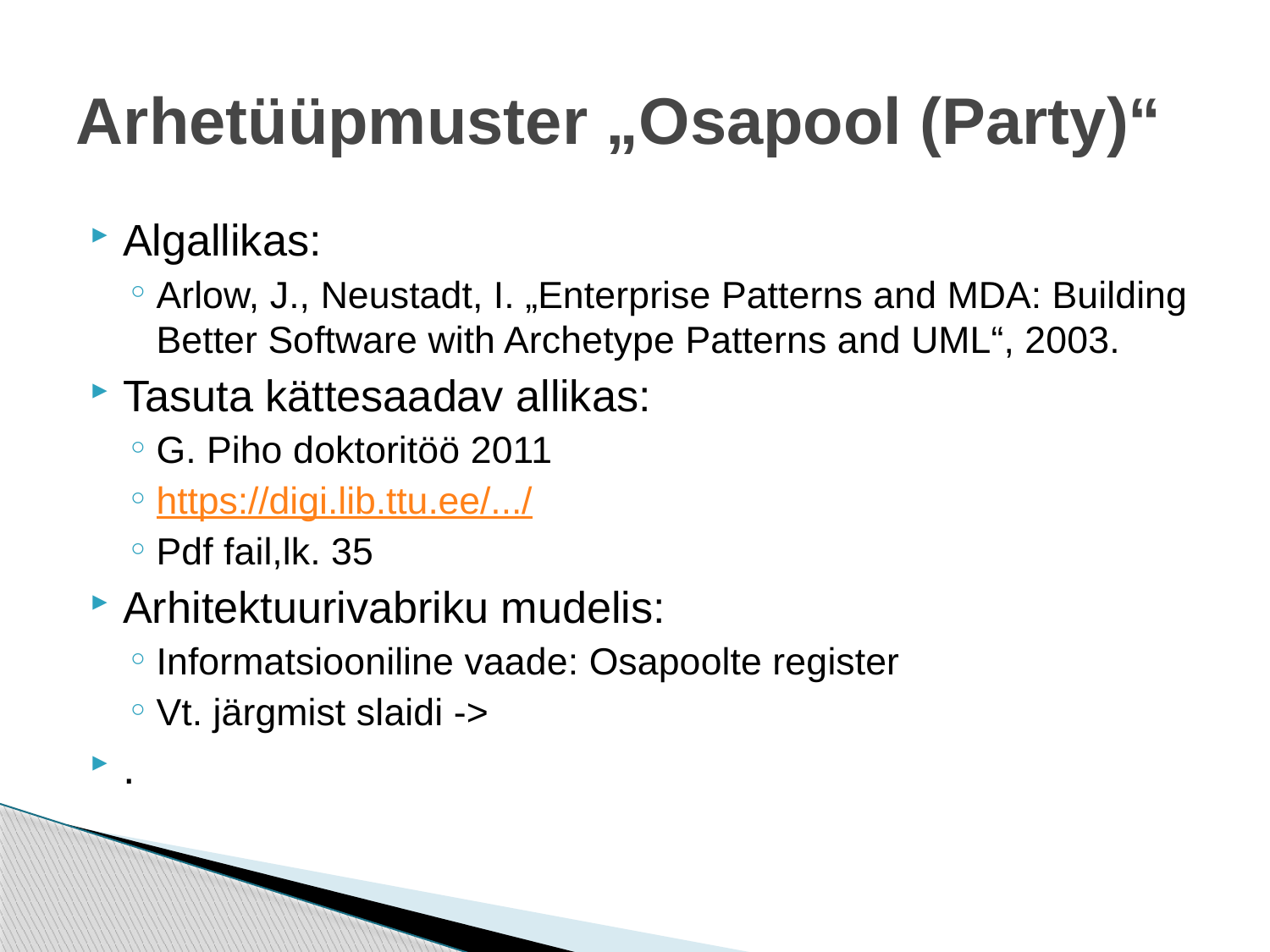

# Arhetüüpmuster „Osapool (Party)“
Algallikas:
Arlow, J., Neustadt, I. „Enterprise Patterns and MDA: Building Better Software with Archetype Patterns and UML“, 2003.
Tasuta kättesaadav allikas:
G. Piho doktoritöö 2011
https://digi.lib.ttu.ee/.../
Pdf fail,lk. 35
Arhitektuurivabriku mudelis:
Informatsiooniline vaade: Osapoolte register
Vt. järgmist slaidi ->
.